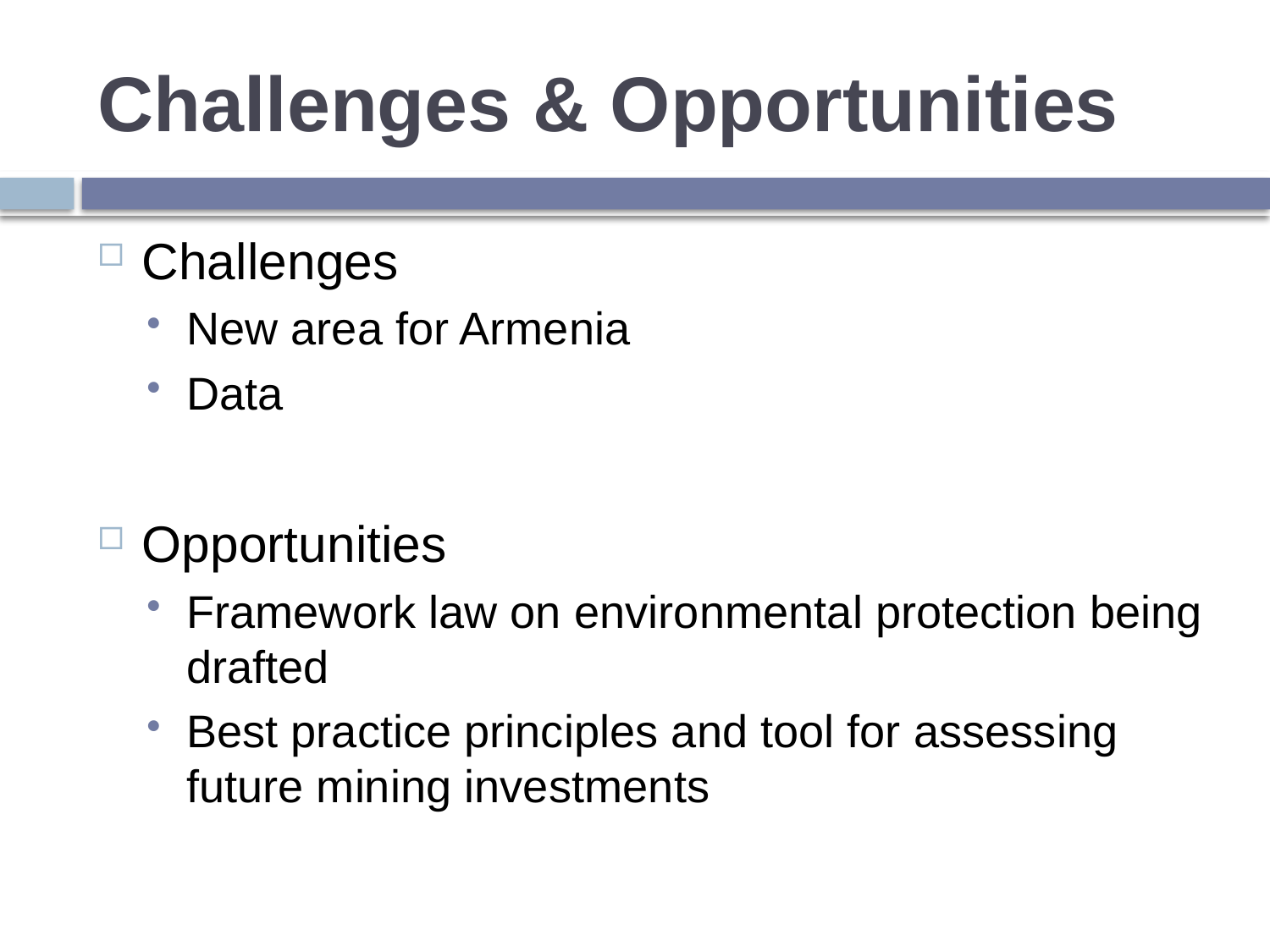

# Challenges & Opportunities
Challenges
New area for Armenia
Data

Opportunities
Framework law on environmental protection being drafted
Best practice principles and tool for assessing future mining investments